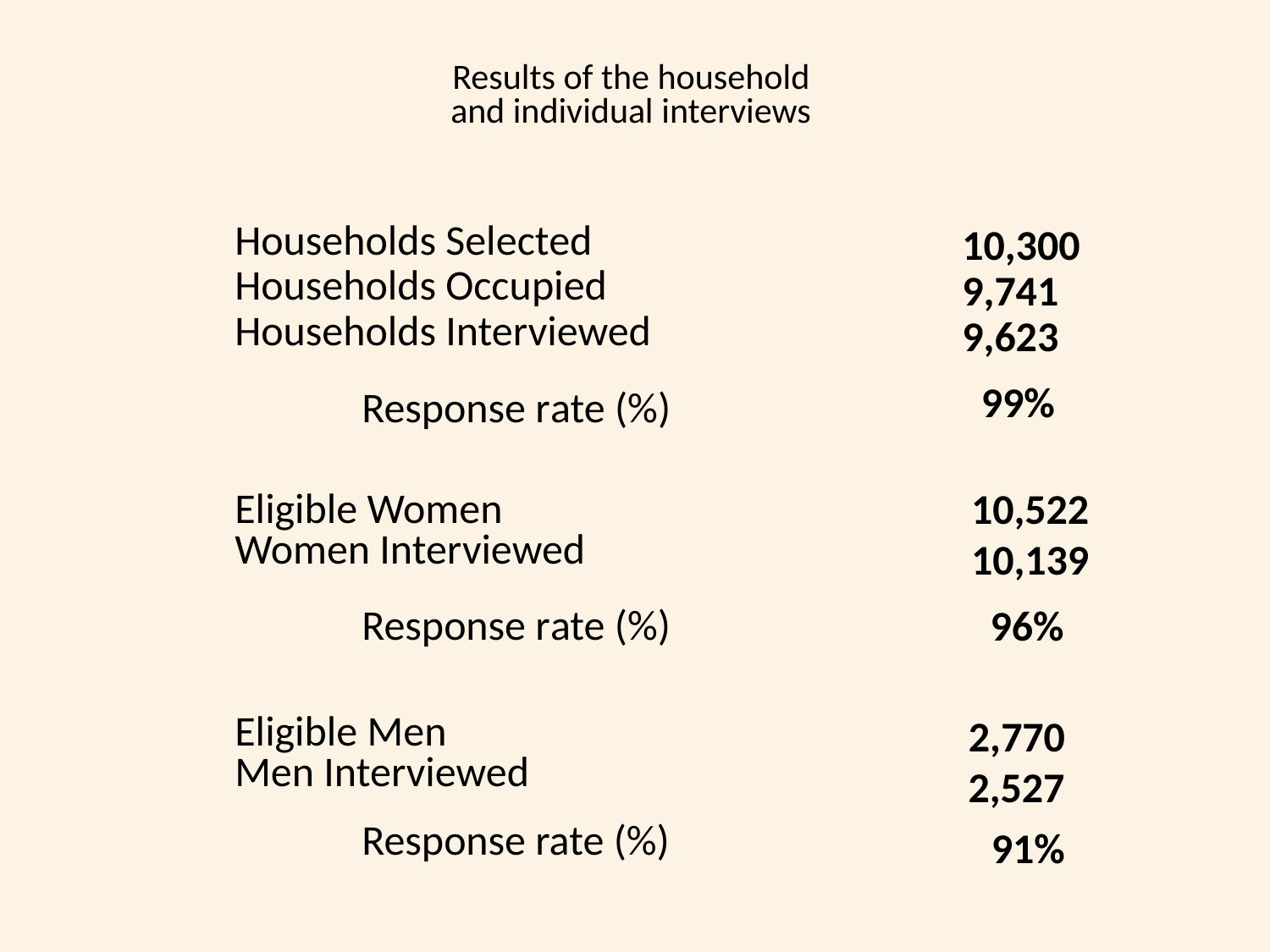

# Results of the household and individual interviews
Households Selected
Households Occupied
Households Interviewed

 	Response rate (%)
   10,300
   9,741
   9,623

     99%

     10,522
     10,139
       96%
Eligible Women
Women Interviewed

  	Response rate (%)
Eligible Men
Men Interviewed

  	Response rate (%)
2,770
  2,527
91%